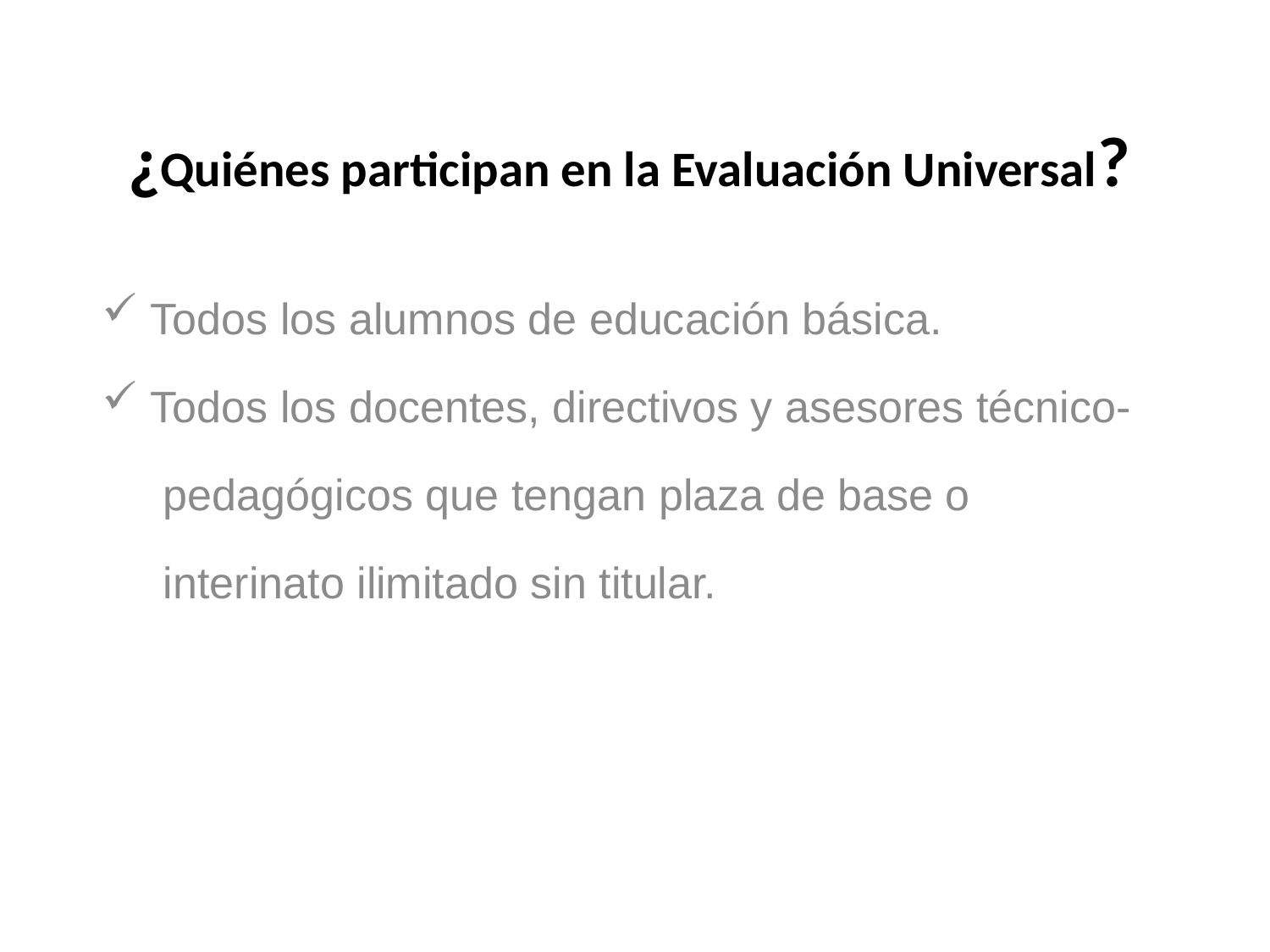

# ¿Quiénes participan en la Evaluación Universal?
 Todos los alumnos de educación básica.
 Todos los docentes, directivos y asesores técnico-
     pedagógicos que tengan plaza de base o
     interinato ilimitado sin titular.